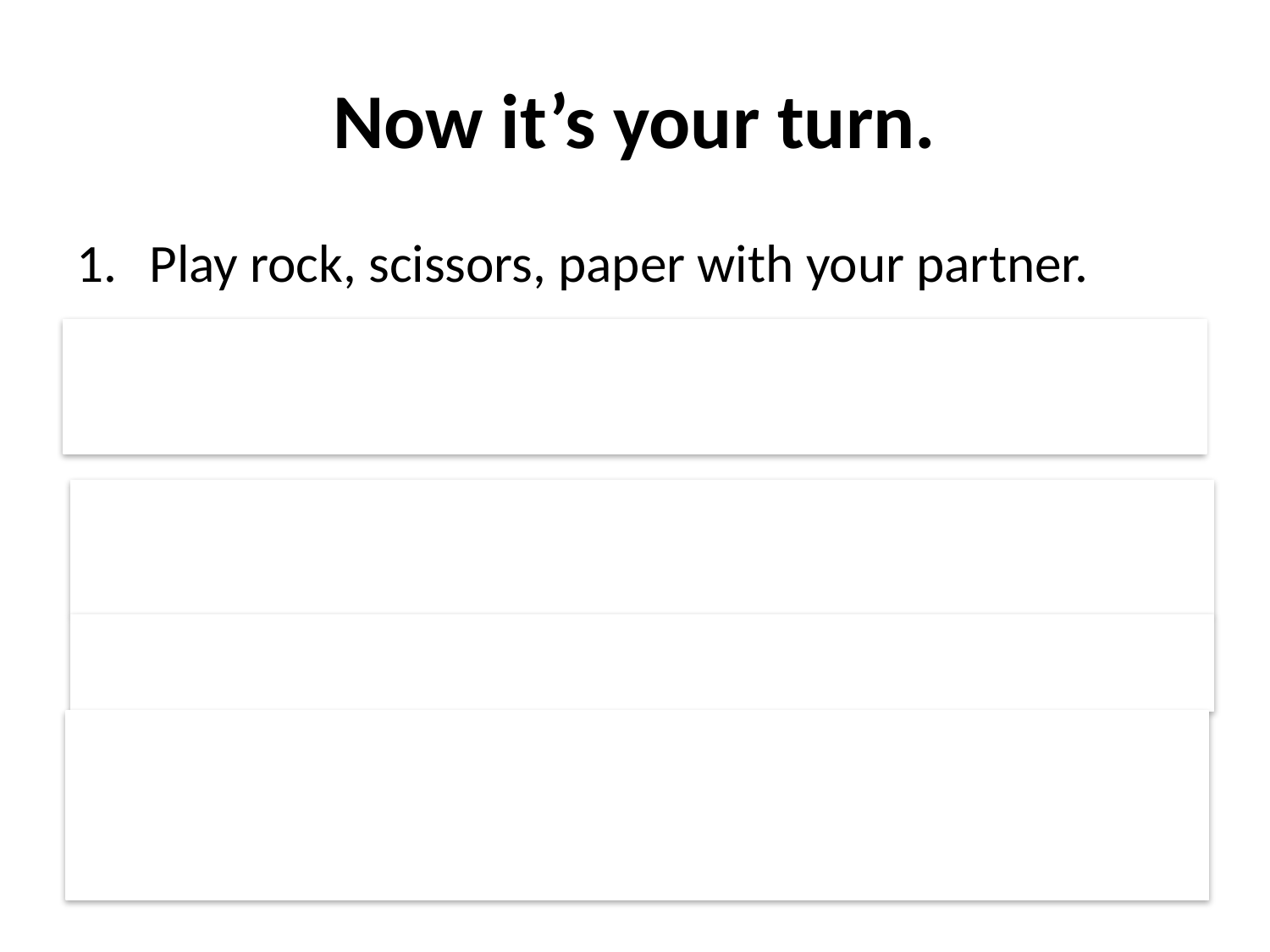

# Now it’s your turn.
Play rock, scissors, paper with your partner.

If you won,  ask your partner, “If you had a time machine, when would you go to?”

If you lost, please answer this question by saying, “If I had a time machine, I would go …”
Change roles.
Change partners and repeat steps one, two, and three. Please talk to three people and write their answers in your Bridge textbook.